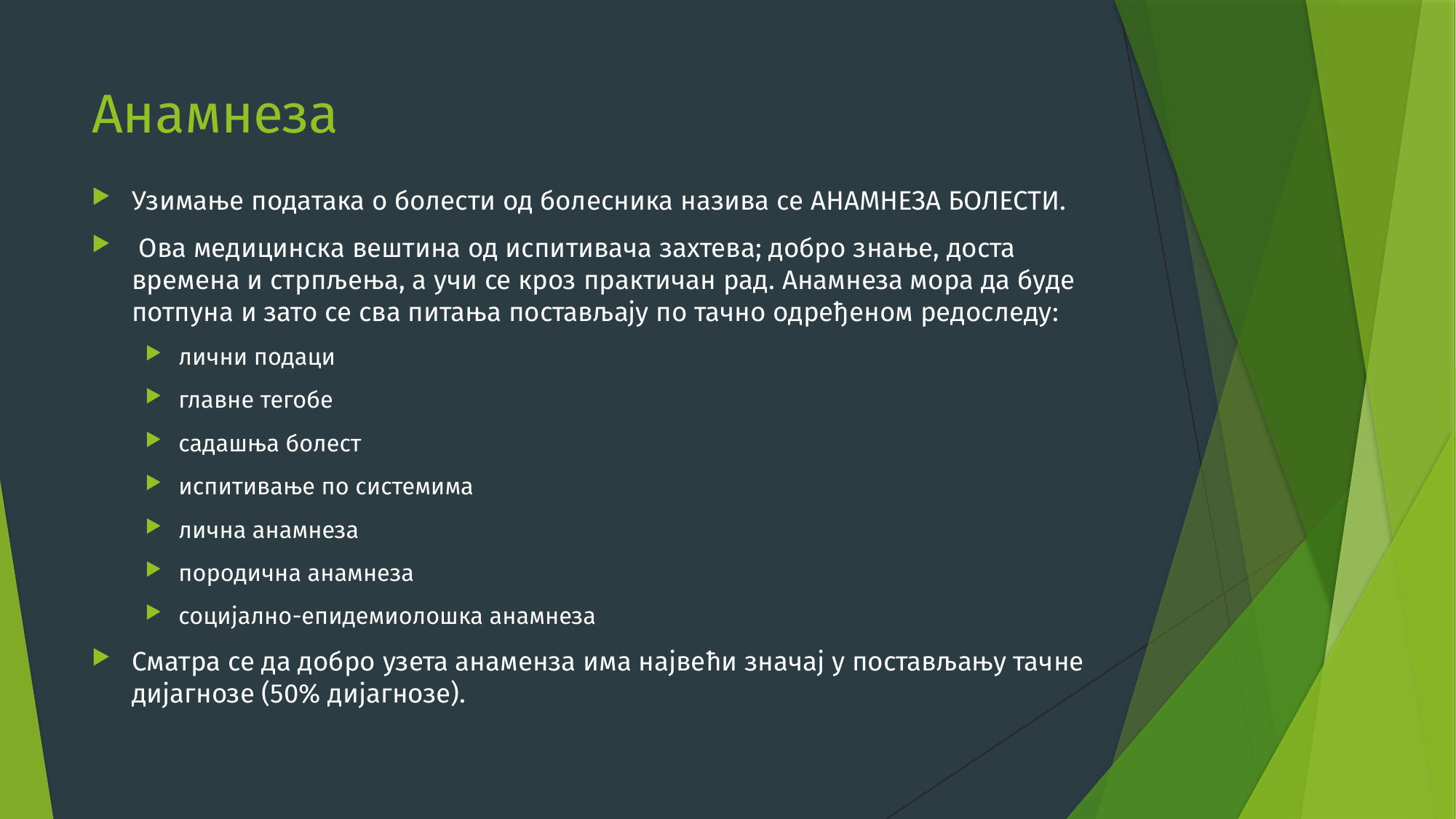

# Анамнеза
Узимање података о болести од болесника назива се АНАМНЕЗА БОЛЕСТИ.
 Ова медицинска вештина од испитивача захтева; добро знање, доста времена и стрпљења, а учи се кроз практичан рад. Анамнеза мора да буде потпуна и зато се сва питања постављају по тачно одређеном редоследу:
лични подаци
главне тегобе
садашња болест
испитивање по системима
лична анамнеза
породична анамнеза
социјално-епидемиолошка анамнеза
Сматра се да добро узета анаменза има највећи значај у постављању тачне дијагнозе (50% дијагнозе).